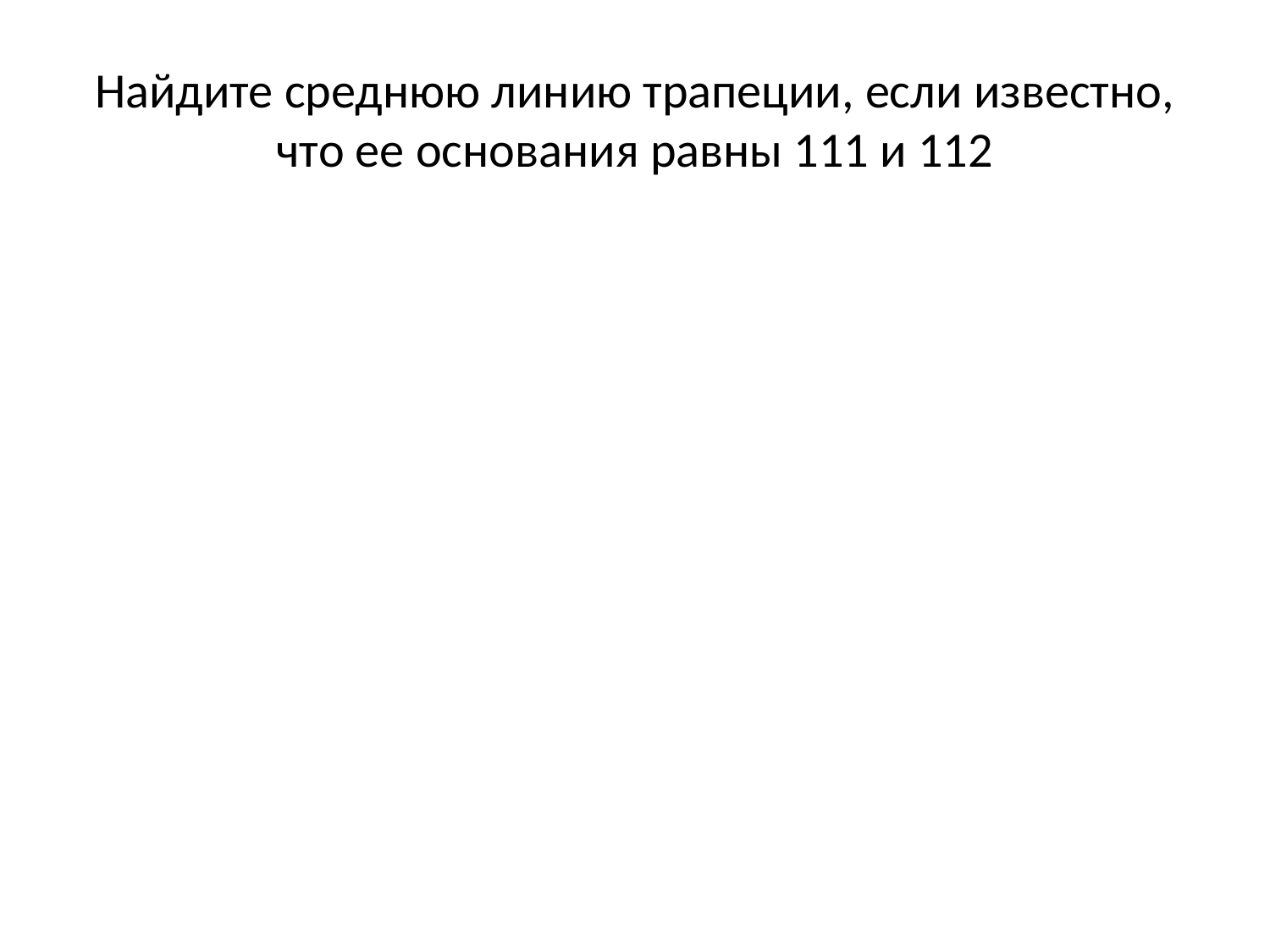

# Найдите среднюю линию трапеции, если известно, что ее основания равны 111 и 112